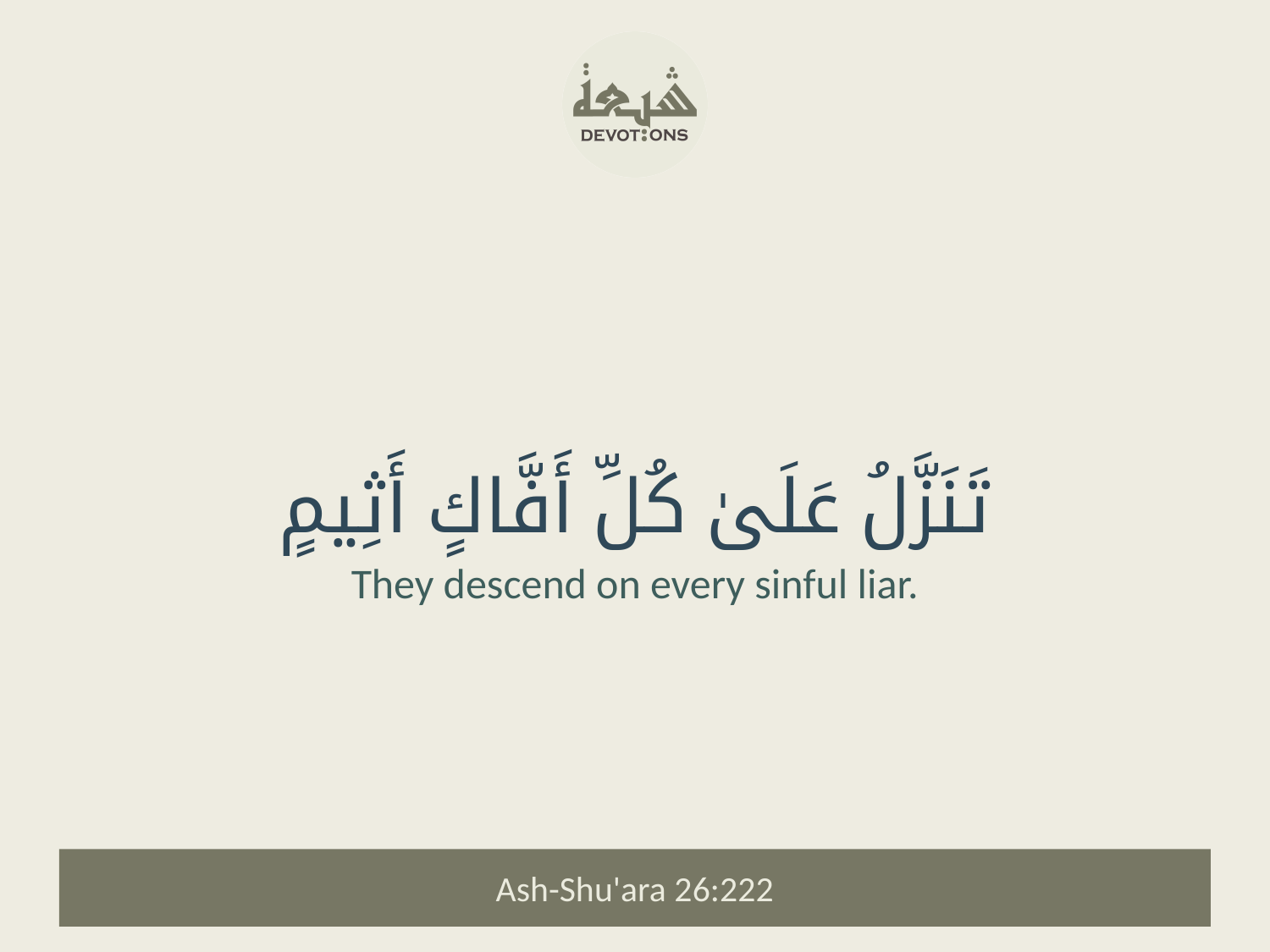

تَنَزَّلُ عَلَىٰ كُلِّ أَفَّاكٍ أَثِيمٍ
They descend on every sinful liar.
Ash-Shu'ara 26:222